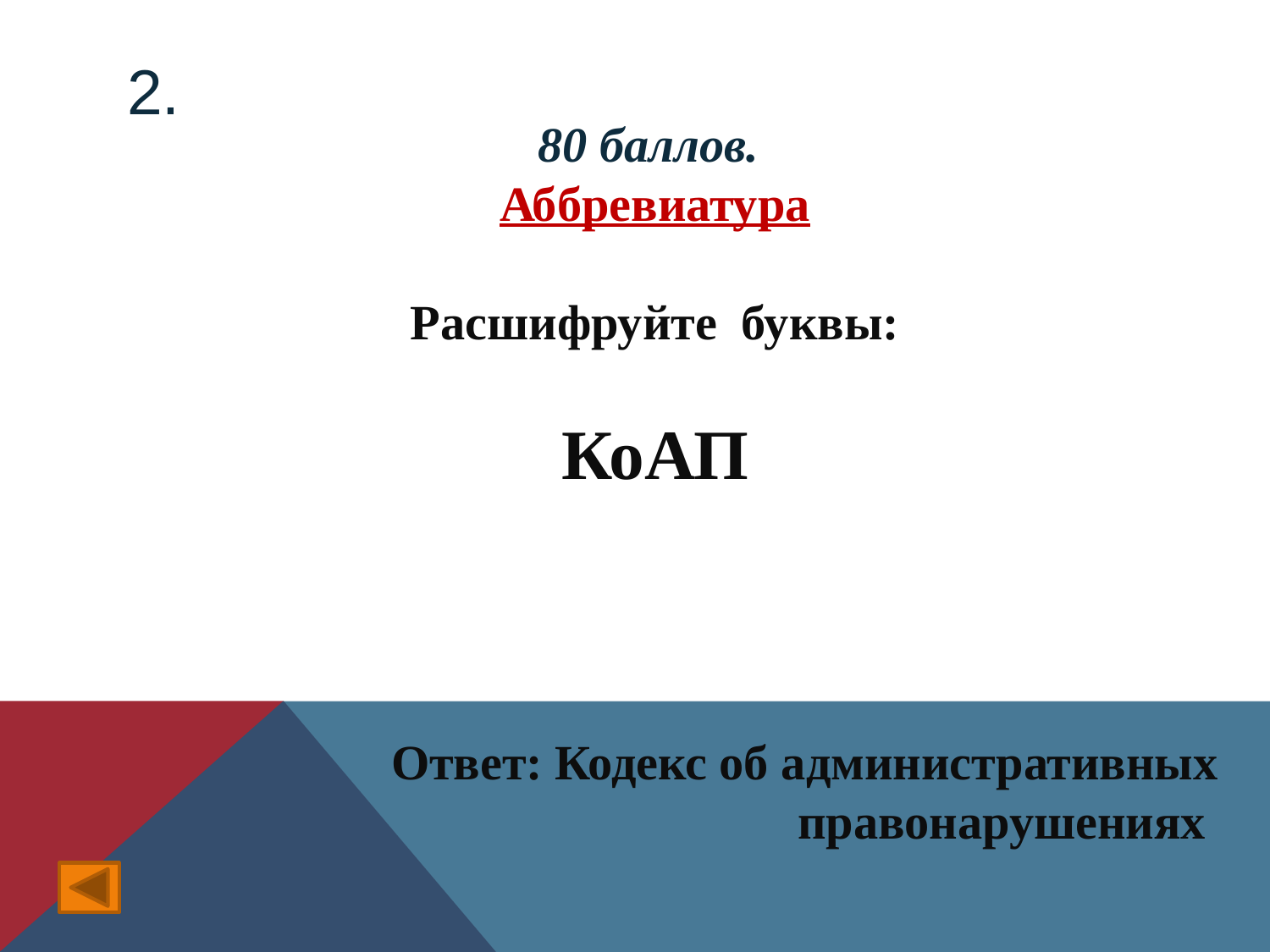

# 2.
80 баллов.
Аббревиатура

Расшифруйте  буквы:

КоАП

Ответ: Кодекс об административных правонарушениях